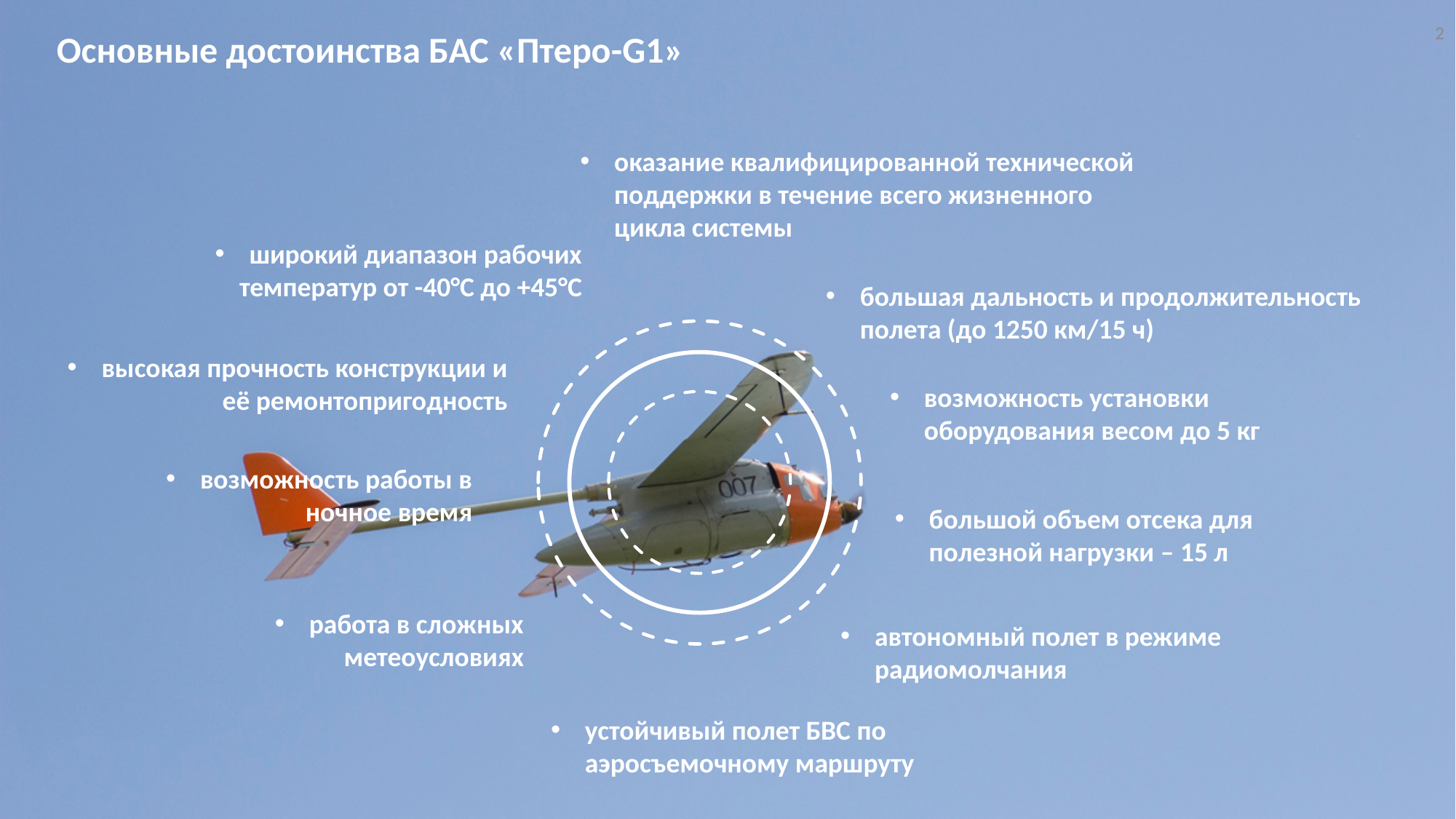

2
Основные достоинства БАС «Птеро-G1»
оказание квалифицированной технической поддержки в течение всего жизненного цикла системы
широкий диапазон рабочих температур от -40°С до +45°С
большая дальность и продолжительность полета (до 1250 км/15 ч)

высокая прочность конструкции и её ремонтопригодность
возможность установки оборудования весом до 5 кг
возможность работы в ночное время
большой объем отсека для полезной нагрузки – 15 л
работа в сложных метеоусловиях
автономный полет в режиме радиомолчания
устойчивый полет БВС по аэросъемочному маршруту